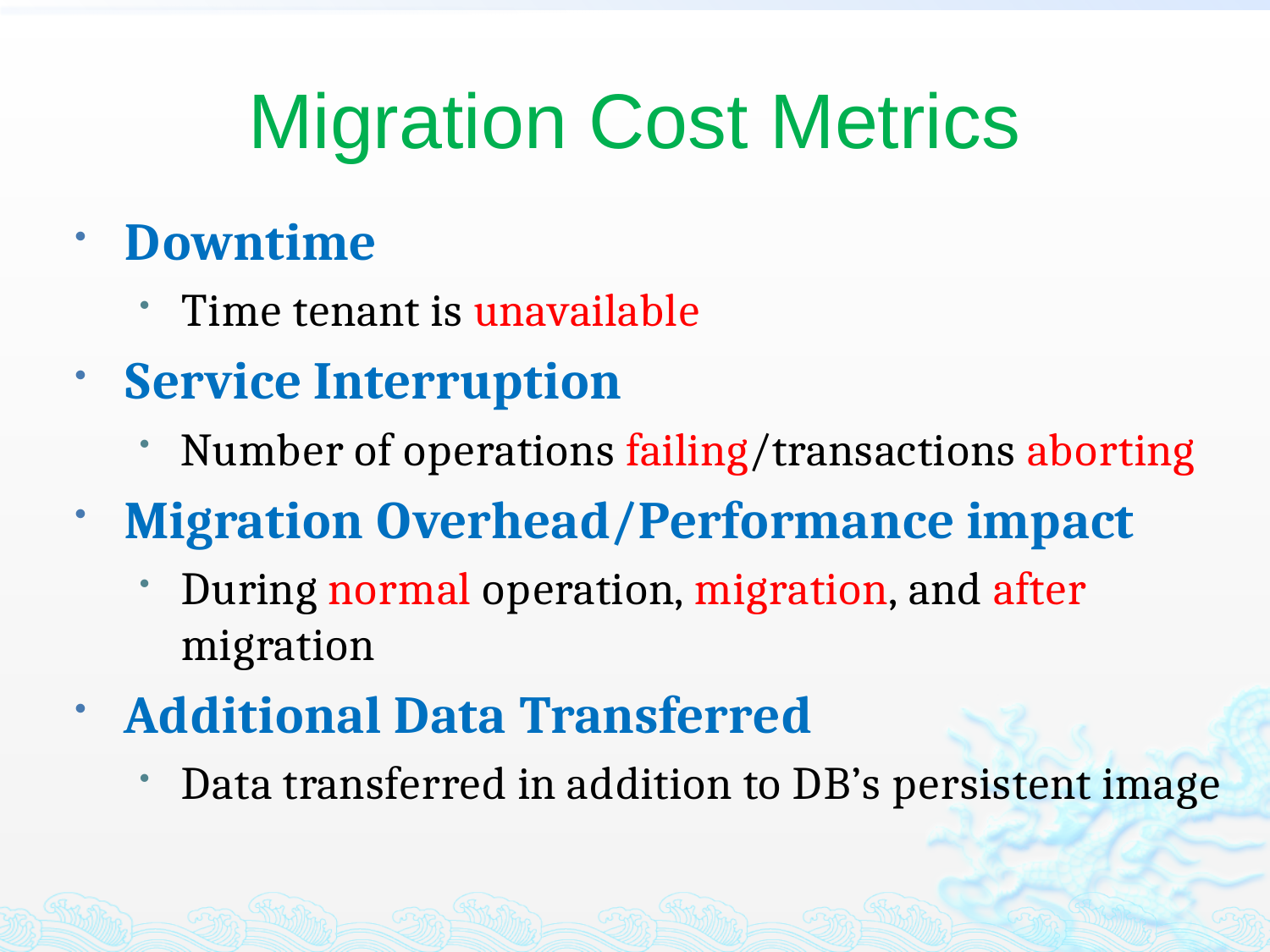

# Migration Cost Metrics
Downtime
Time tenant is unavailable
Service Interruption
Number of operations failing/transactions aborting
Migration Overhead/Performance impact
During normal operation, migration, and after migration
Additional Data Transferred
Data transferred in addition to DB’s persistent image